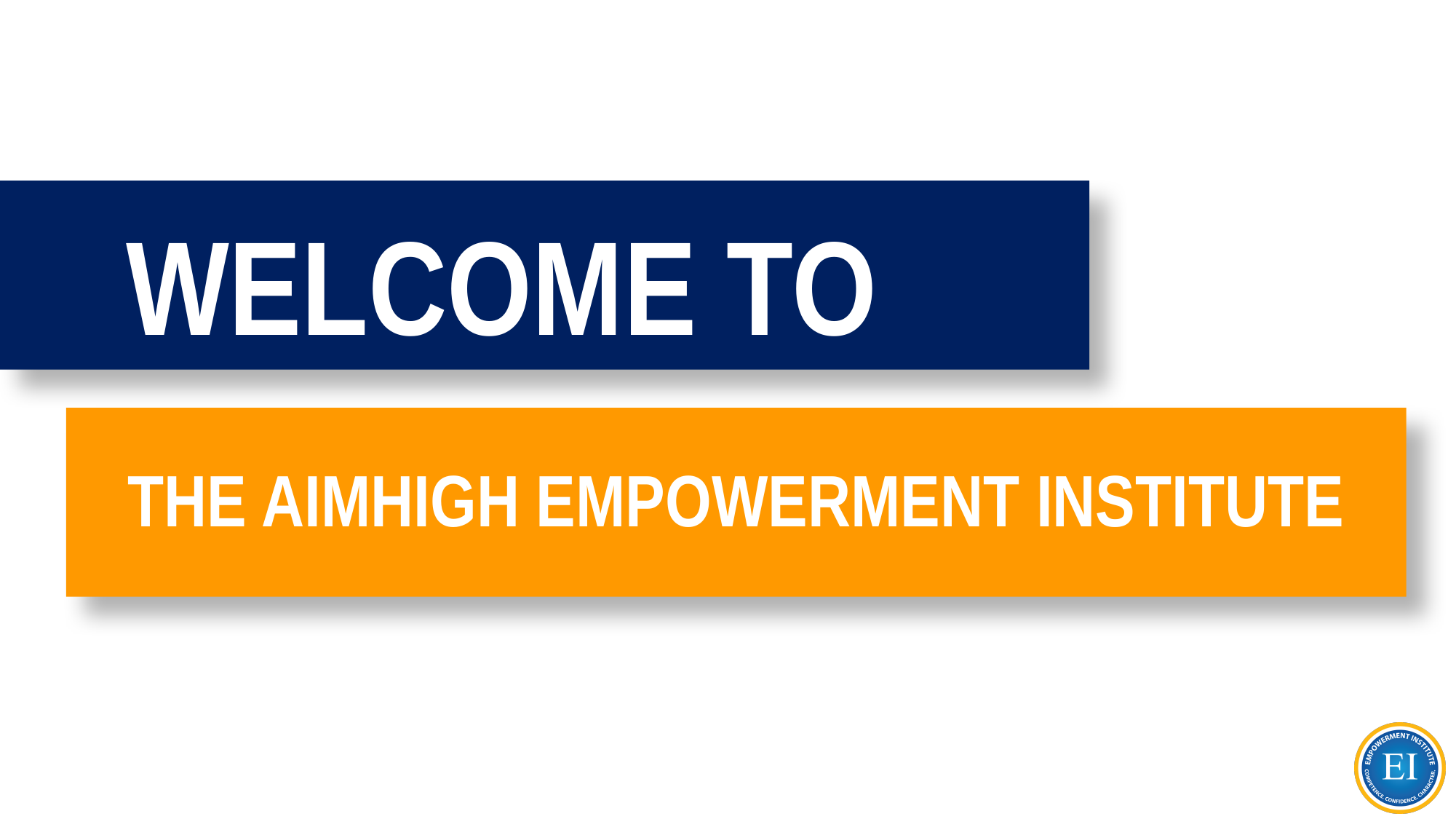

WELCOME TO

# THE AIMHIGH EMPOWERMENT INSTITUTE